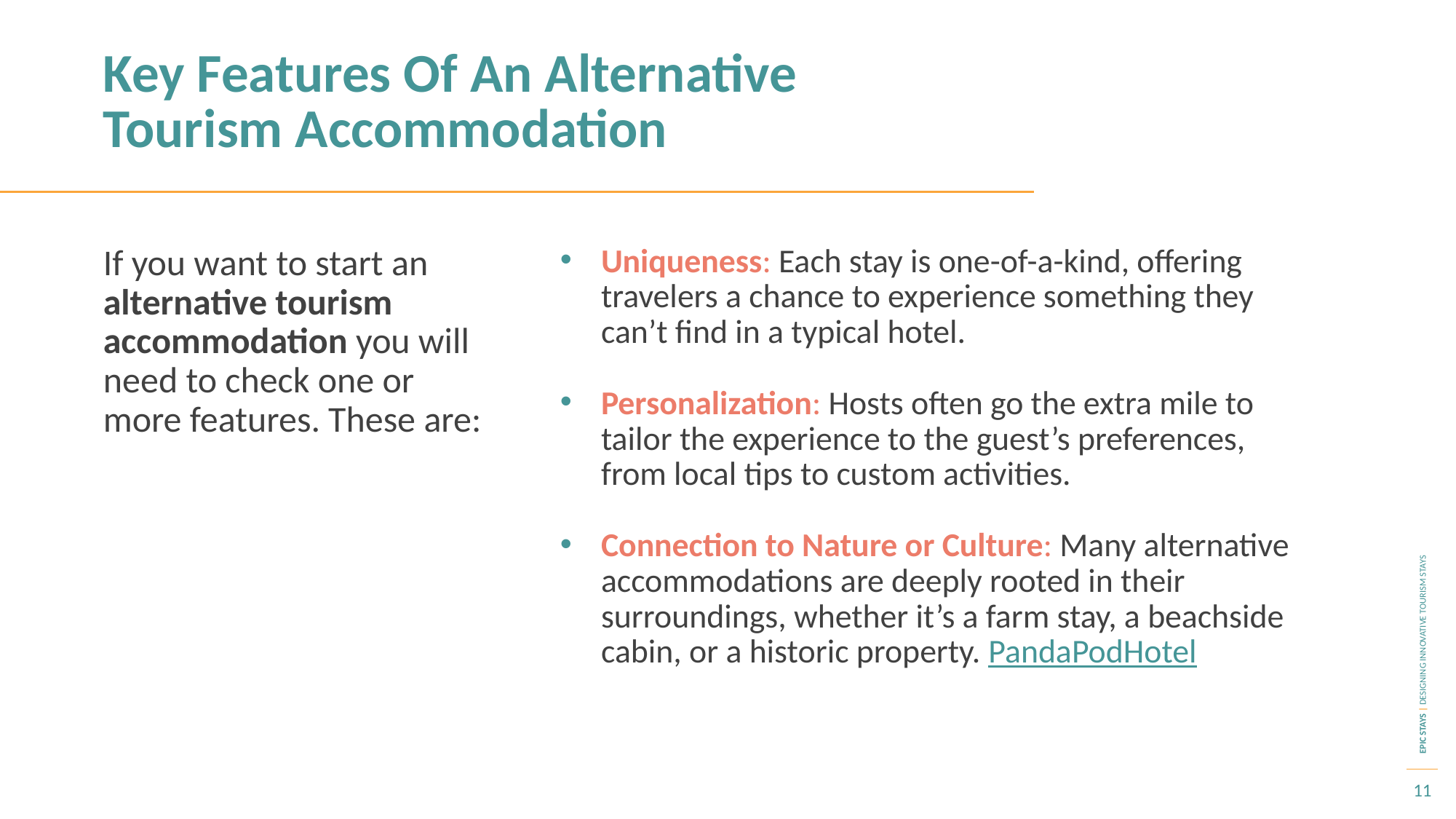

Key Features Of An Alternative Tourism Accommodation
If you want to start an alternative tourism accommodation you will need to check one or more features. These are:
Uniqueness: Each stay is one-of-a-kind, offering travelers a chance to experience something they can’t find in a typical hotel.

Personalization: Hosts often go the extra mile to tailor the experience to the guest’s preferences, from local tips to custom activities.

Connection to Nature or Culture: Many alternative accommodations are deeply rooted in their surroundings, whether it’s a farm stay, a beachside cabin, or a historic property. PandaPodHotel
11